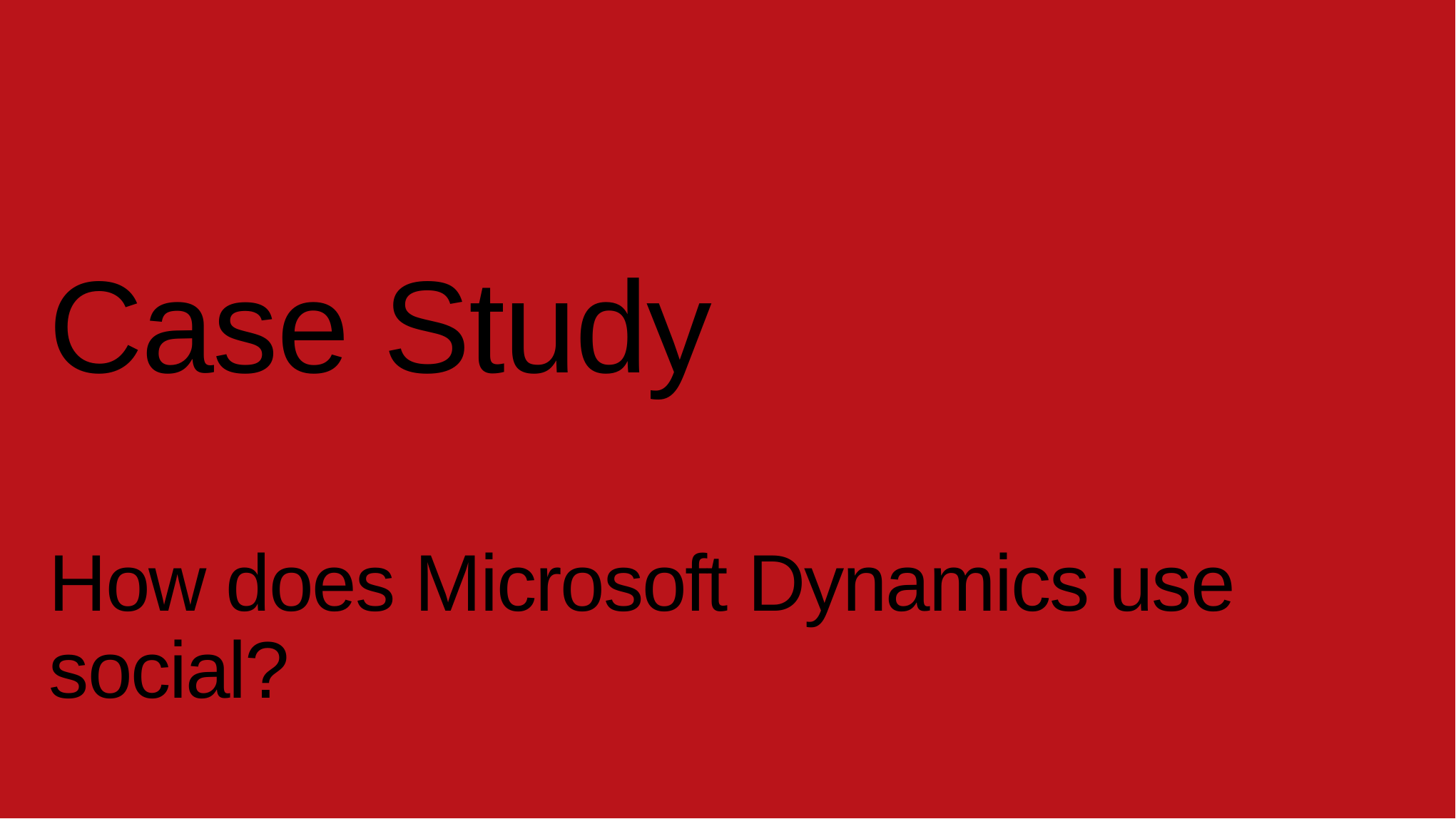

# Case Study How does Microsoft Dynamics use social?